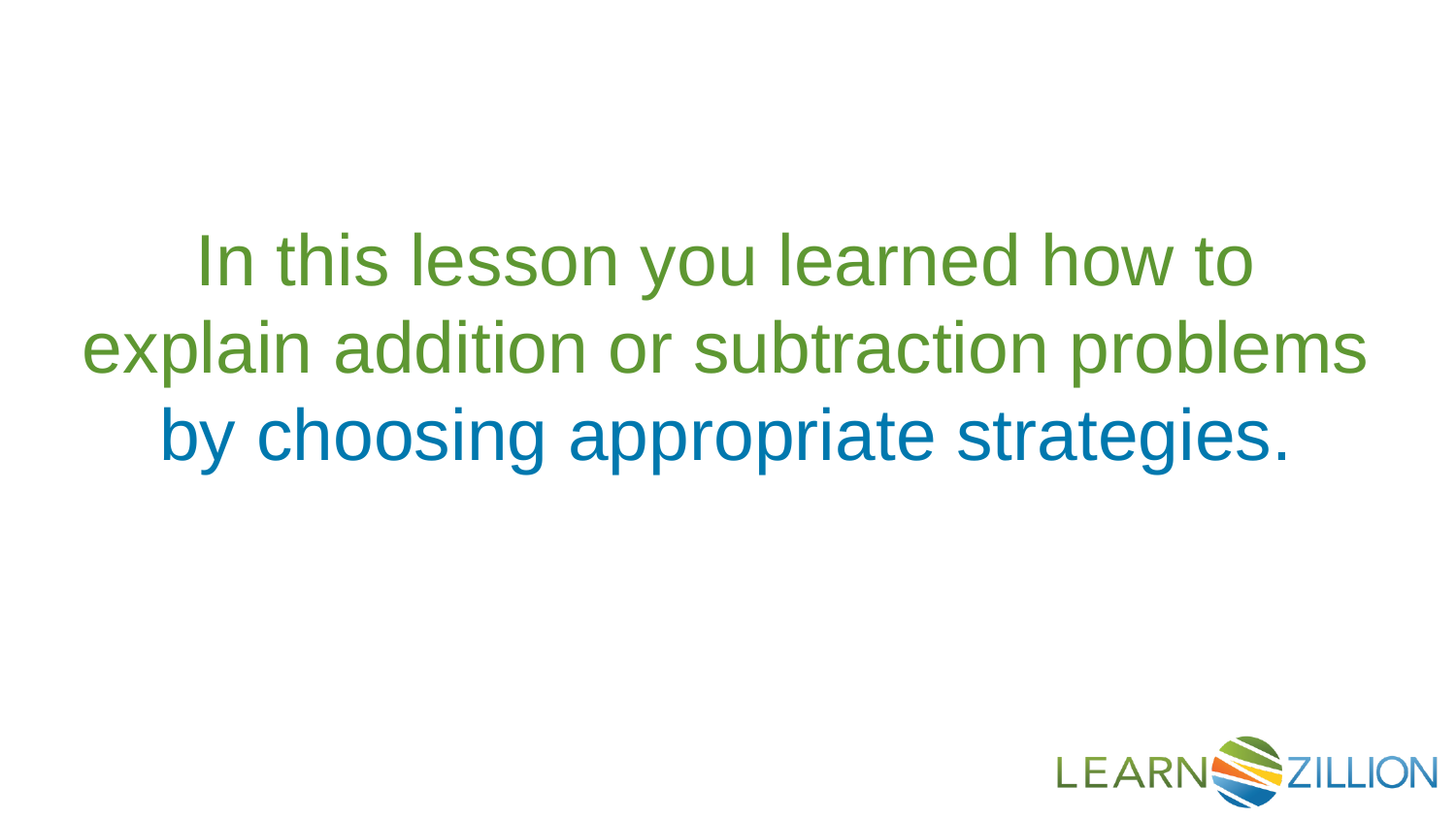

In this lesson you learned how to explain addition or subtraction problems by choosing appropriate strategies.